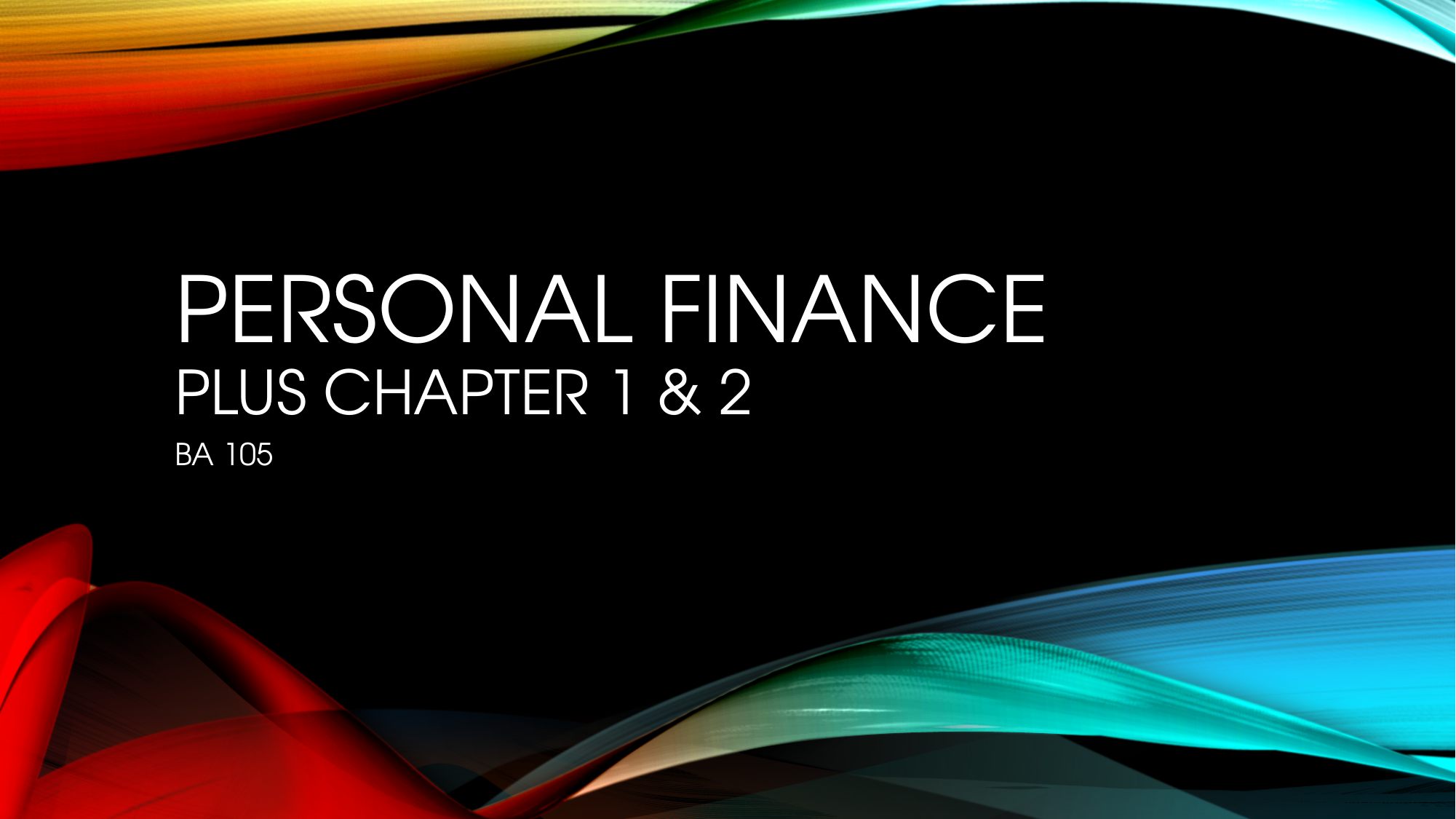

# Personal Finance plus Chapter 1 & 2
BA 105